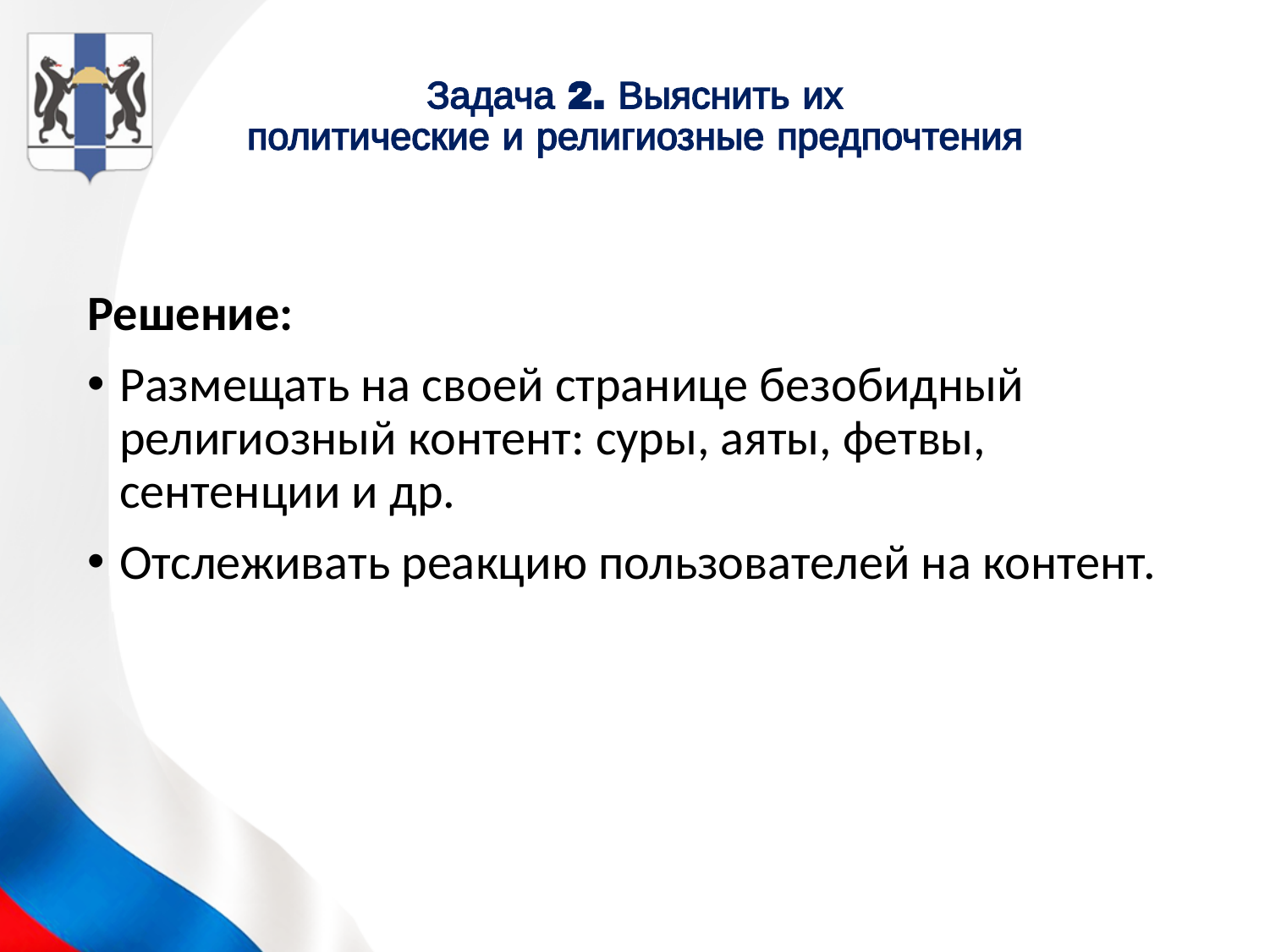

# Задача 2. Выяснить их политические и религиозные предпочтения
Решение:
Размещать на своей странице безобидный религиозный контент: суры, аяты, фетвы, сентенции и др.
Отслеживать реакцию пользователей на контент.